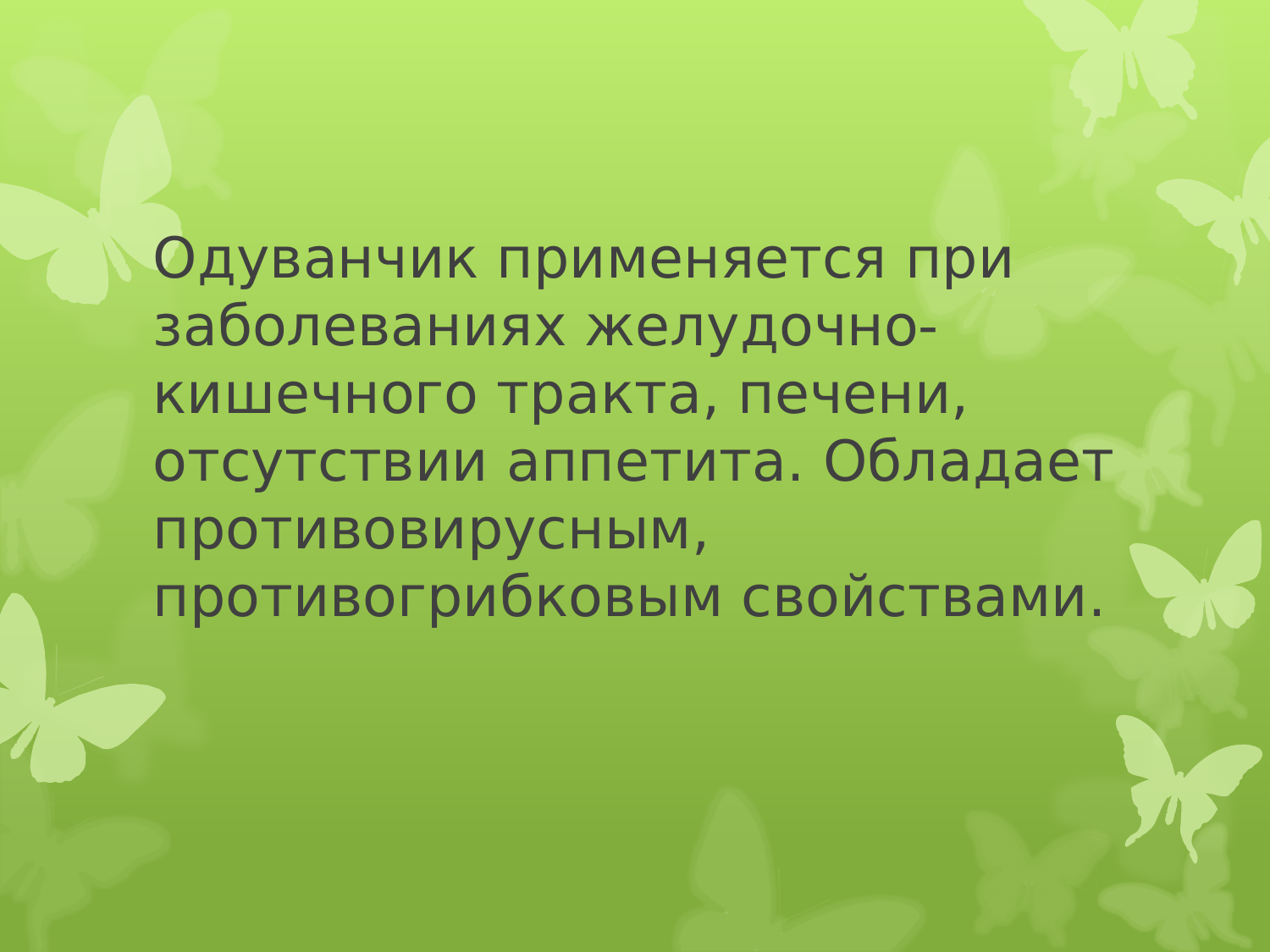

# Одуванчик применяется при заболеваниях желудочно-кишечного тракта, печени, отсутствии аппетита. Обладает противовирусным, противогрибковым свойствами.